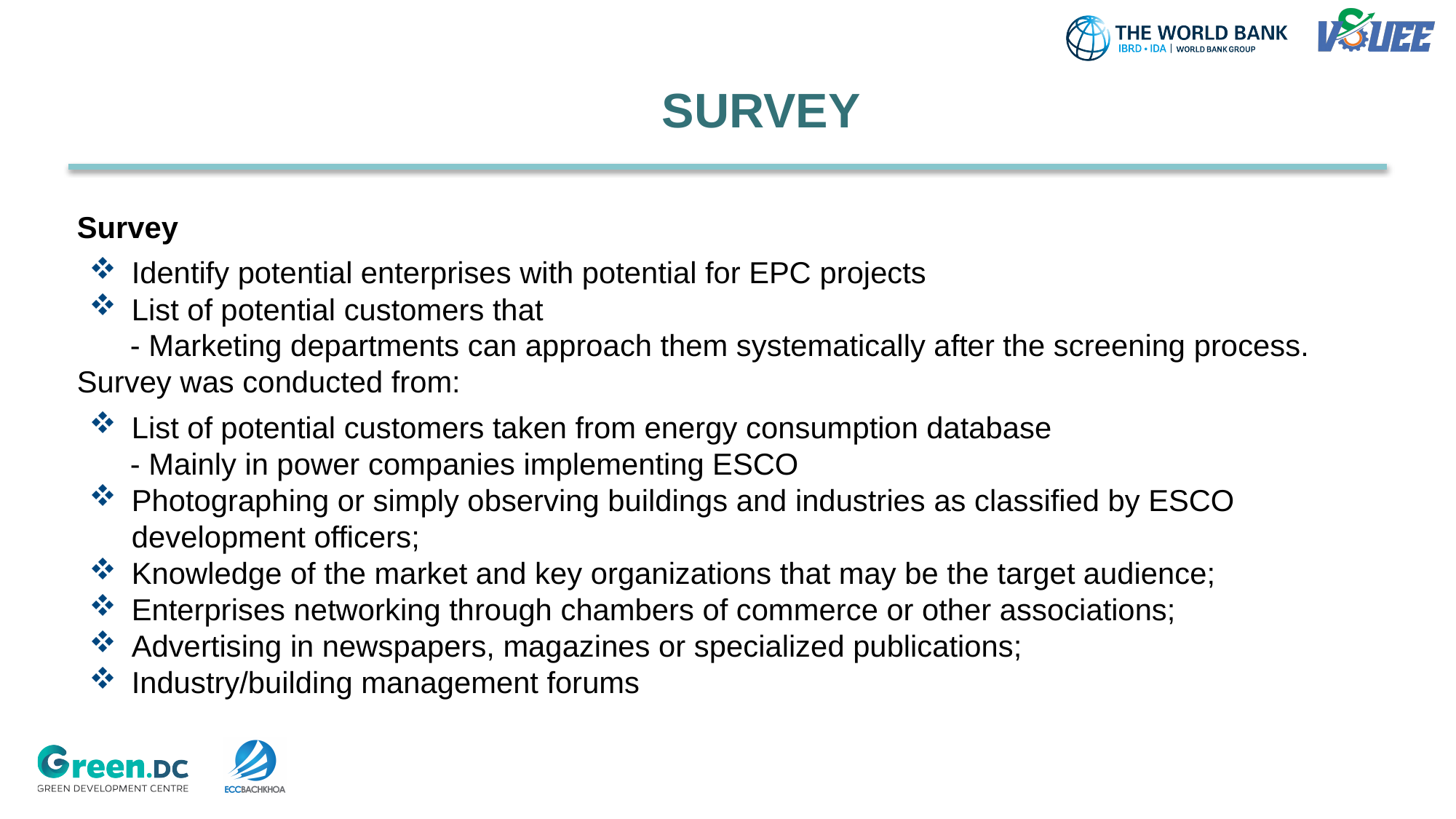

# SURVEY
Survey
Identify potential enterprises with potential for EPC projects
List of potential customers that
- Marketing departments can approach them systematically after the screening process.
Survey was conducted from:
List of potential customers taken from energy consumption database
- Mainly in power companies implementing ESCO
Photographing or simply observing buildings and industries as classified by ESCO development officers;
Knowledge of the market and key organizations that may be the target audience;
Enterprises networking through chambers of commerce or other associations;
Advertising in newspapers, magazines or specialized publications;
Industry/building management forums